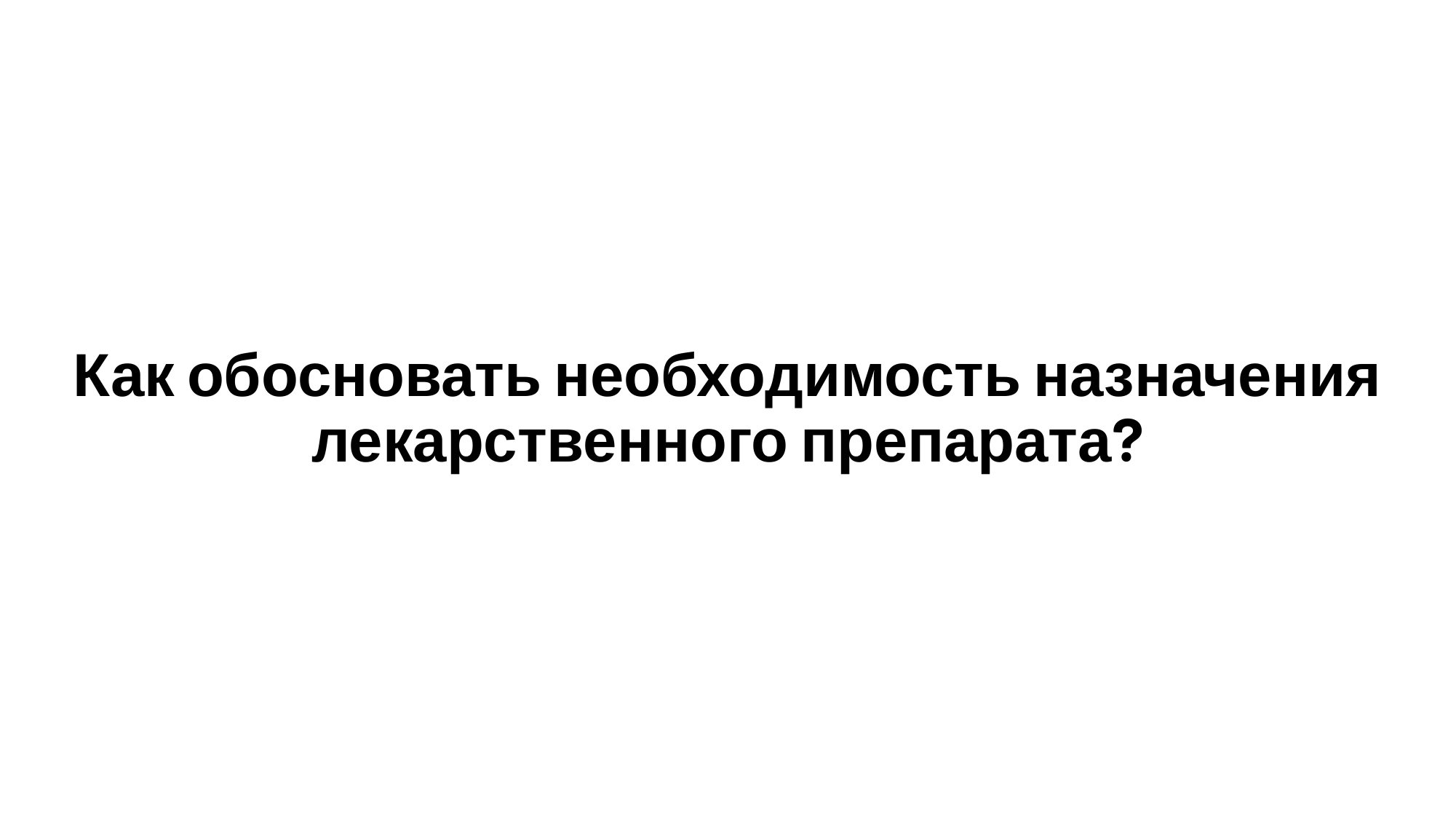

# Как обосновать необходимость назначения лекарственного препарата?